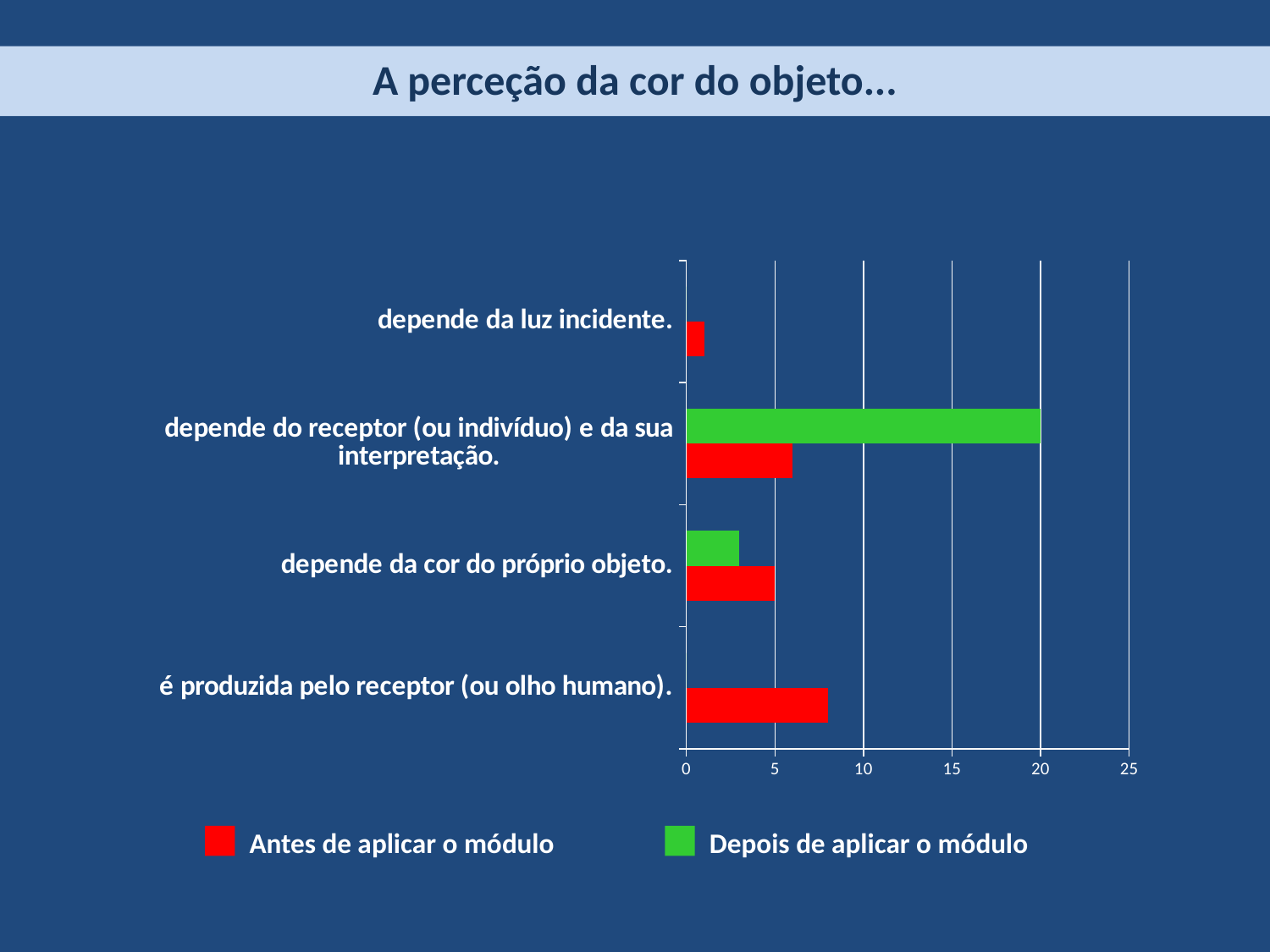

A perceção da cor do objeto...

### Chart

| Category |  |  |
|---|---|---|
| é produzida pelo receptor (ou olho humano). | 8.0 | 0.0 |
| depende da cor do próprio objeto. | 5.0 | 3.0 |
| depende do receptor (ou indivíduo) e da sua interpretação. | 6.0 | 20.0 |
| depende da luz incidente. | 1.0 | 0.0 |
Antes de aplicar o módulo
Depois de aplicar o módulo